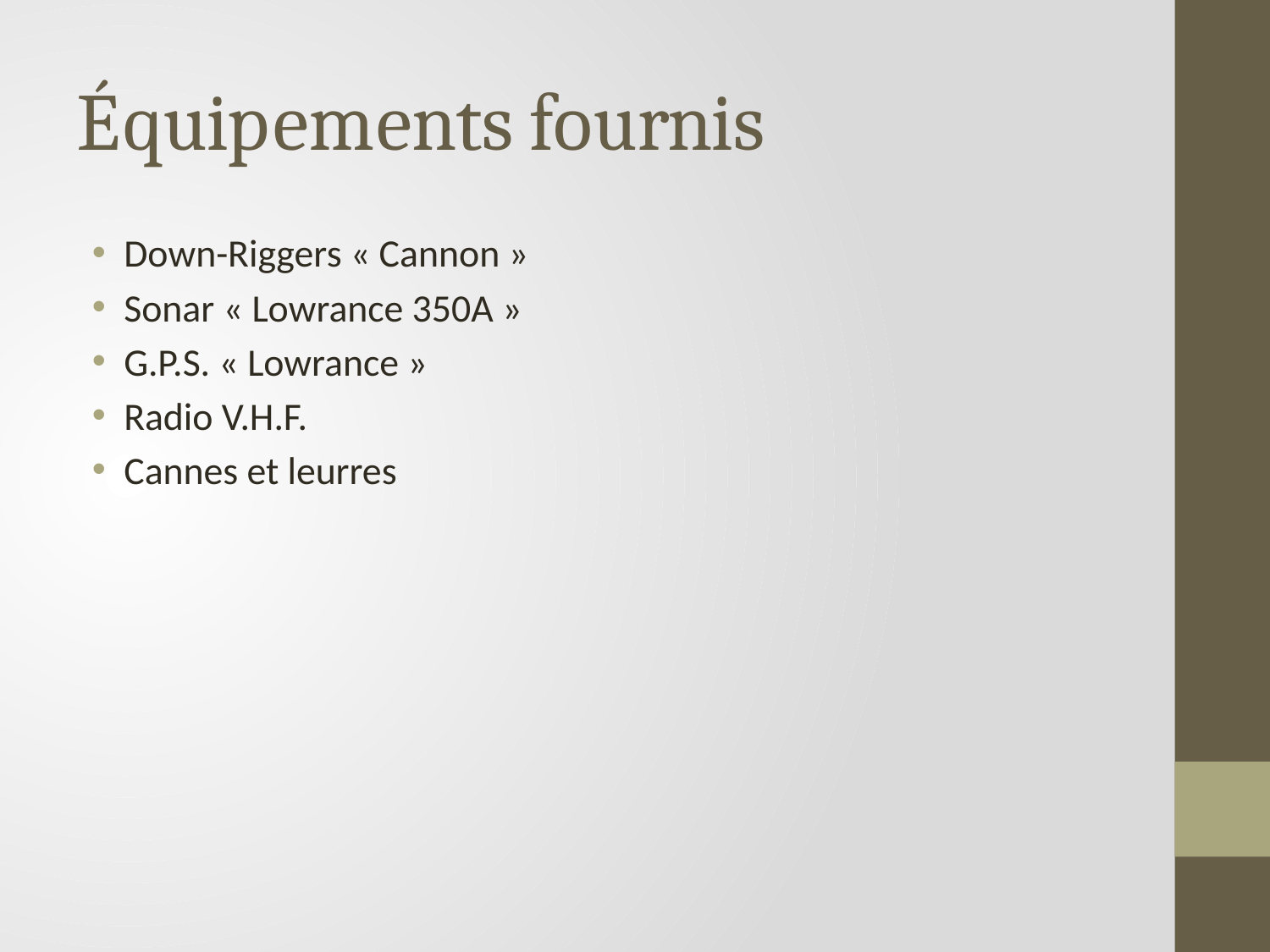

# Équipements fournis
Down-Riggers « Cannon »
Sonar « Lowrance 350A »
G.P.S. « Lowrance »
Radio V.H.F.
Cannes et leurres